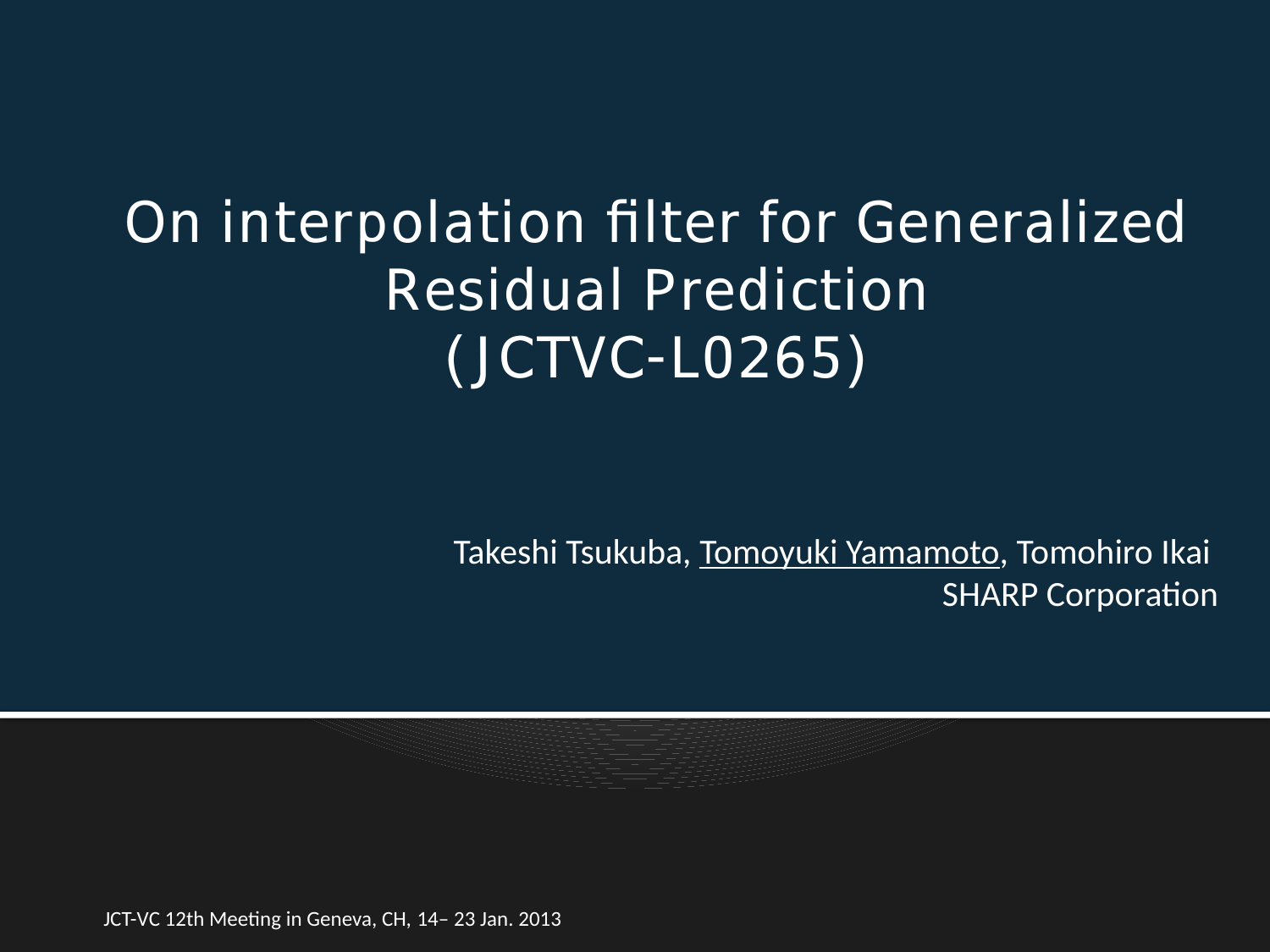

# On interpolation filter for Generalized Residual Prediction (JCTVC-L0265)

Takeshi Tsukuba, Tomoyuki Yamamoto, Tomohiro Ikai
SHARP Corporation

JCT-VC 12th Meeting in Geneva, CH, 14– 23 Jan. 2013